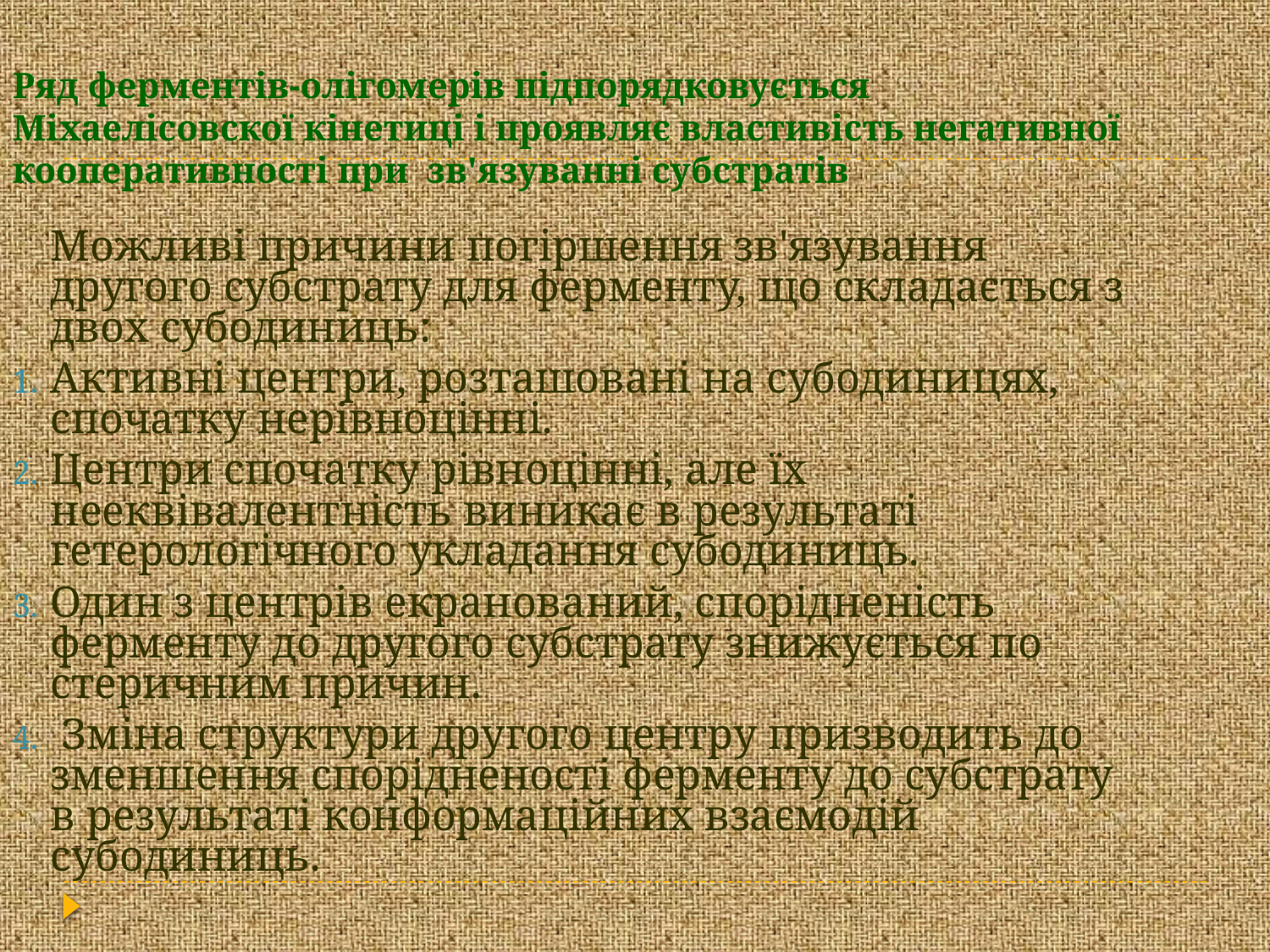

Ряд ферментів-олігомерів підпорядковується Міхаелісовскої кінетиці і проявляє властивість негативної кооперативності при  зв'язуванні субстратів
	Можливі причини погіршення зв'язування другого субстрату для ферменту, що складається з двох субодиниць:
Активні центри, розташовані на субодиницях, спочатку нерівноцінні.
Центри спочатку рівноцінні, але їх нееквівалентність виникає в результаті гетерологічного укладання субодиниць.
Один з центрів екранований, спорідненість ферменту до другого субстрату знижується по стеричним причин.
 Зміна структури другого центру призводить до зменшення спорідненості ферменту до субстрату в результаті конформаційних взаємодій субодиниць.